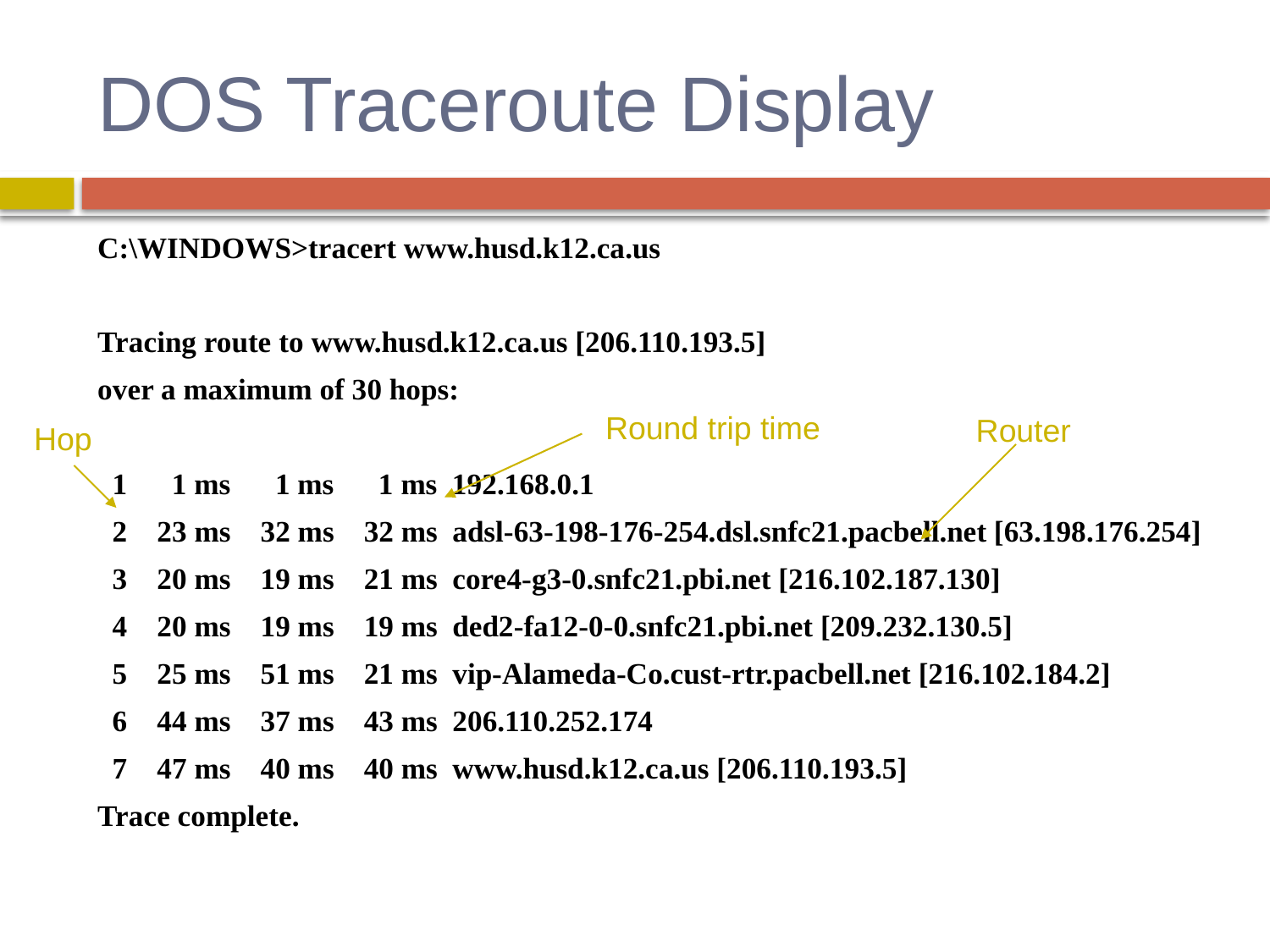

# DOS Traceroute Display
C:\WINDOWS>tracert www.husd.k12.ca.us

Tracing route to www.husd.k12.ca.us [206.110.193.5]
over a maximum of 30 hops:

  1      1 ms      1 ms      1 ms  192.168.0.1
  2    23 ms    32 ms    32 ms  adsl-63-198-176-254.dsl.snfc21.pacbell.net [63.198.176.254]
  3    20 ms    19 ms    21 ms  core4-g3-0.snfc21.pbi.net [216.102.187.130]
  4    20 ms    19 ms    19 ms  ded2-fa12-0-0.snfc21.pbi.net [209.232.130.5]
  5    25 ms    51 ms    21 ms  vip-Alameda-Co.cust-rtr.pacbell.net [216.102.184.2]
  6    44 ms    37 ms    43 ms  206.110.252.174
  7    47 ms    40 ms    40 ms  www.husd.k12.ca.us [206.110.193.5]
Trace complete.

Round trip time
Router
Hop